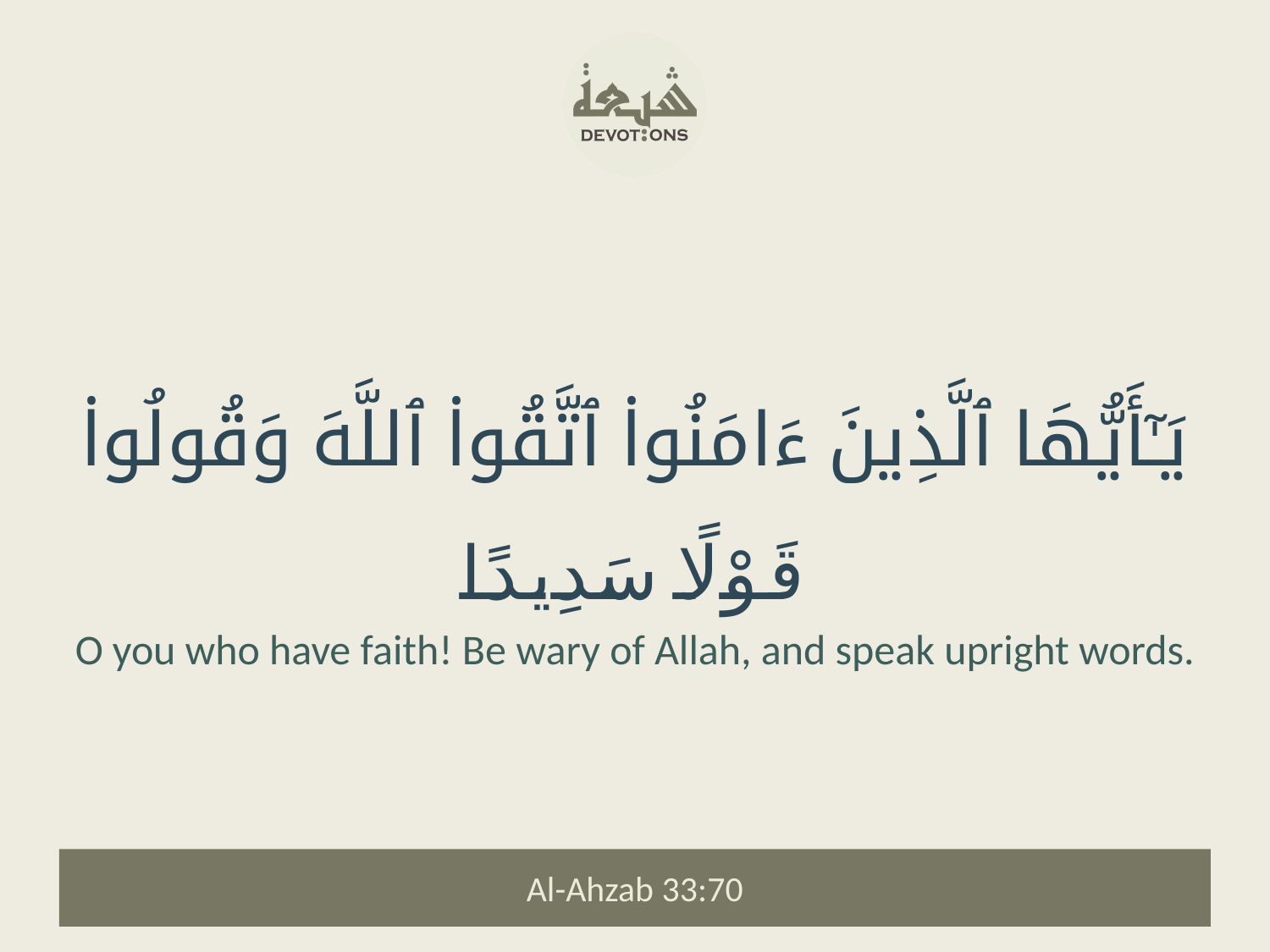

يَـٰٓأَيُّهَا ٱلَّذِينَ ءَامَنُوا۟ ٱتَّقُوا۟ ٱللَّهَ وَقُولُوا۟ قَوْلًا سَدِيدًا
O you who have faith! Be wary of Allah, and speak upright words.
Al-Ahzab 33:70